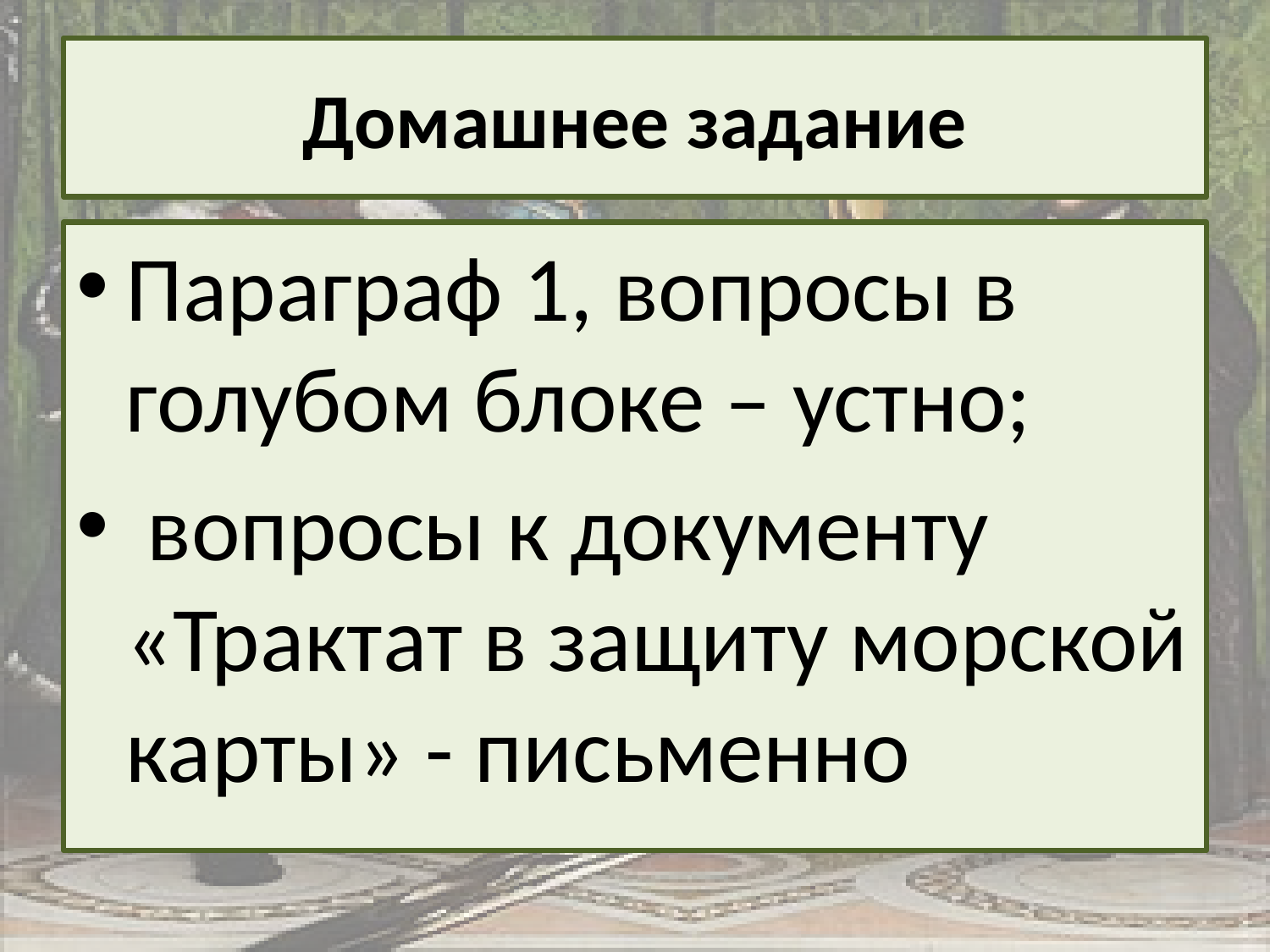

# Домашнее задание
Параграф 1, вопросы в голубом блоке – устно;
 вопросы к документу «Трактат в защиту морской карты» - письменно